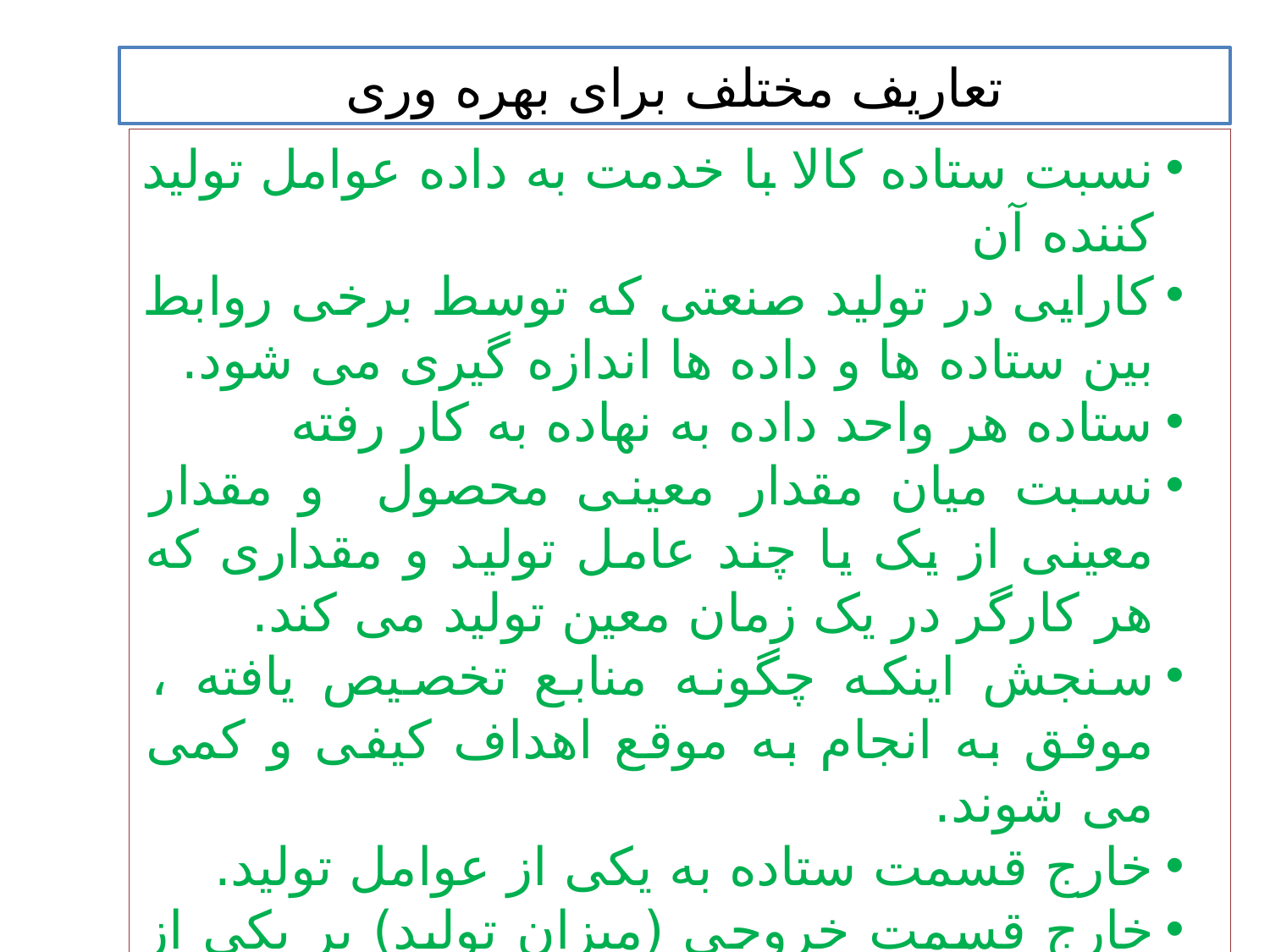

تعاریف مختلف برای بهره وری
نسبت ستاده کالا با خدمت به داده عوامل تولید کننده آن
کارایی در تولید صنعتی که توسط برخی روابط بین ستاده ها و داده ها اندازه گیری می شود.
ستاده هر واحد داده به نهاده به کار رفته
نسبت میان مقدار معینی محصول  و مقدار معینی از یک یا چند عامل تولید و مقداری که هر کارگر در یک زمان معین تولید می کند.
سنجش اینکه چگونه منابع تخصیص یافته ، موفق به انجام به موقع اهداف کیفی و کمی می شوند.
خارج قسمت ستاده به یکی از عوامل تولید.
خارج قسمت خروجی (میزان تولید) بر یکی از عوامل تولید